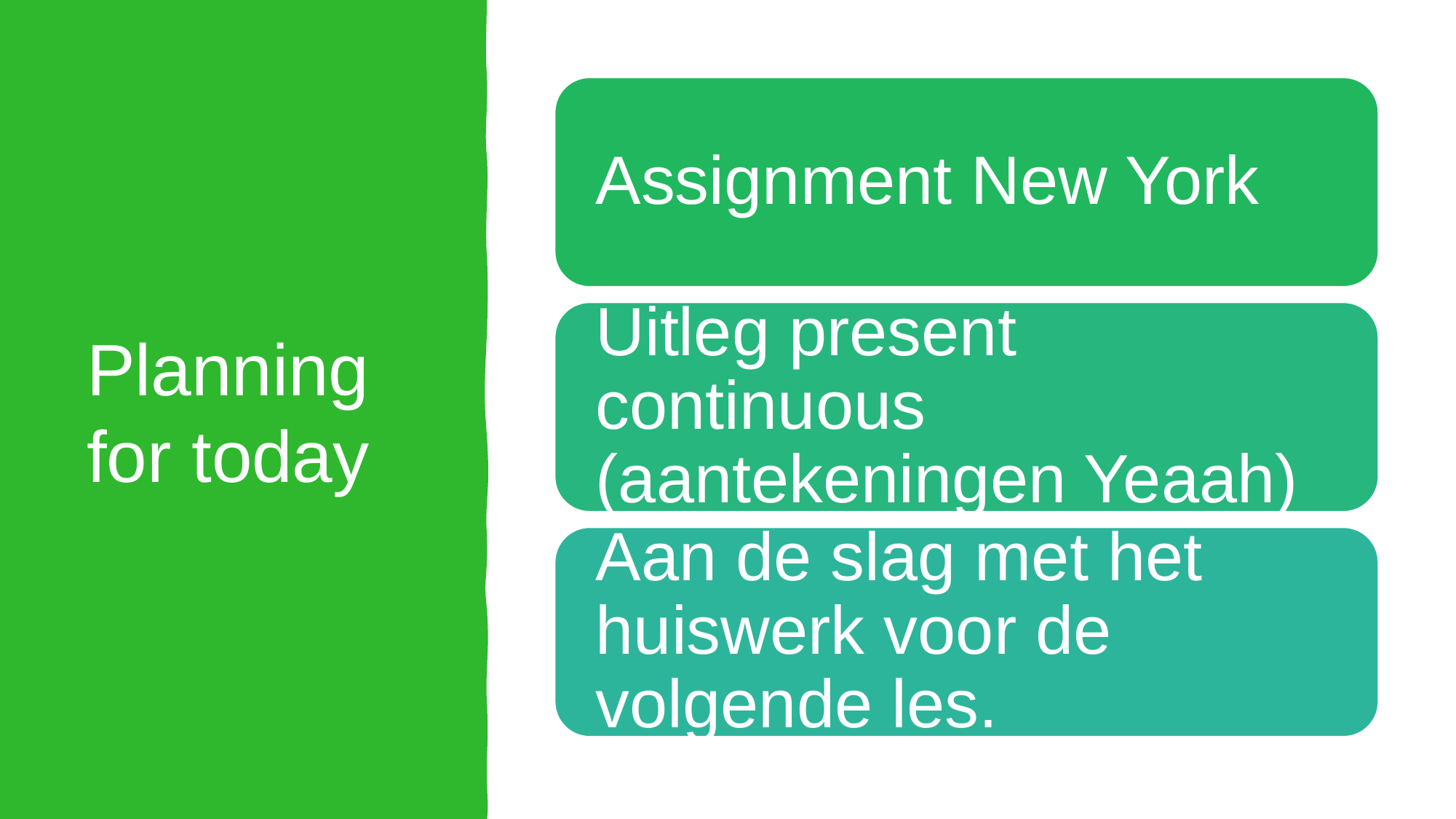

Assignment New York
Uitleg present continuous (aantekeningen Yeaah)
Aan de slag met het huiswerk voor de volgende les.
# Planning for today